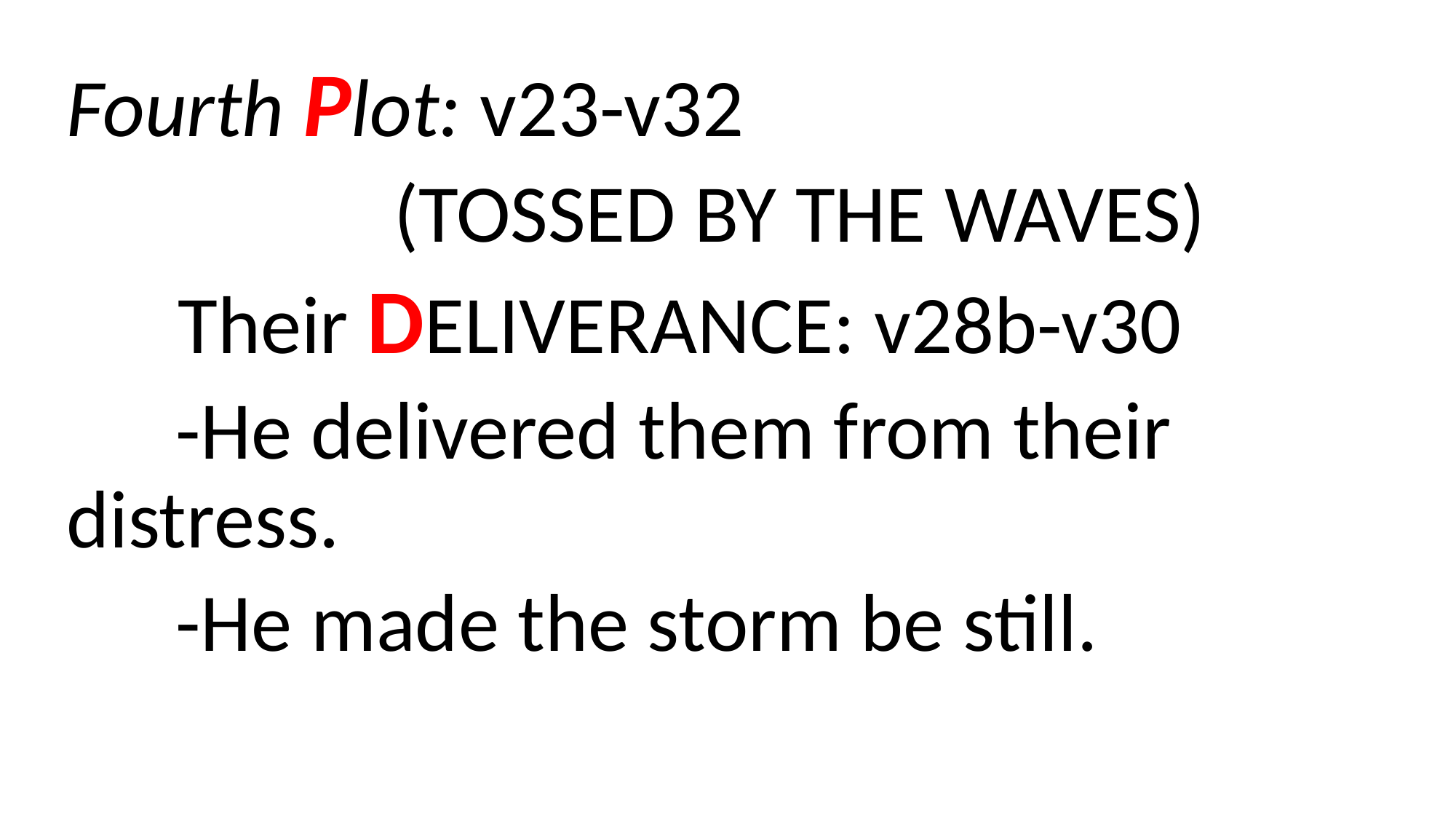

Fourth Plot: v23-v32
			(TOSSED BY THE WAVES)
      Their DELIVERANCE: v28b-v30
	-He delivered them from their 	distress.
	-He made the storm be still.